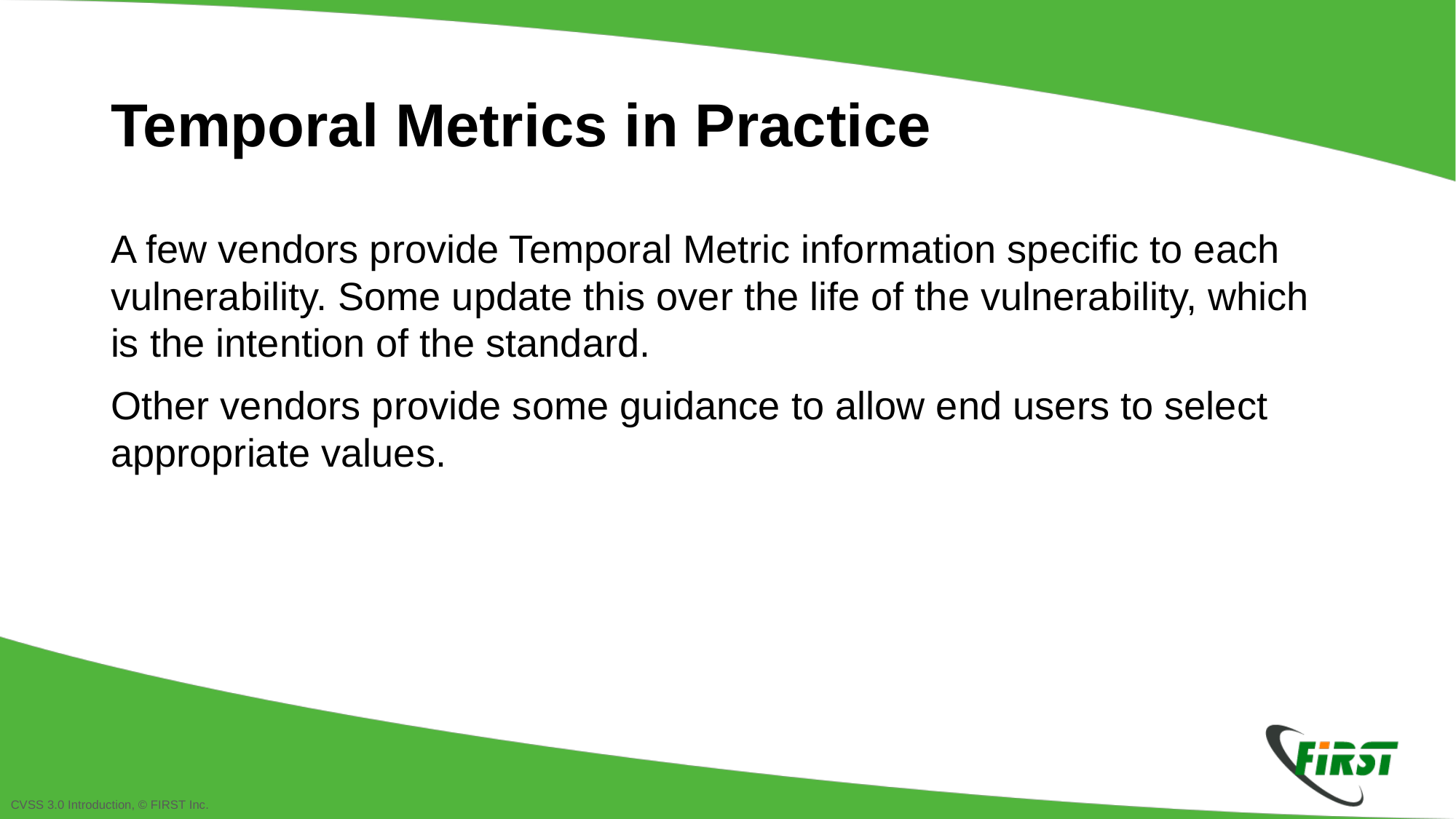

Temporal Metrics in Practice
A few vendors provide Temporal Metric information specific to each vulnerability. Some update this over the life of the vulnerability, which is the intention of the standard.
Other vendors provide some guidance to allow end users to select appropriate values.